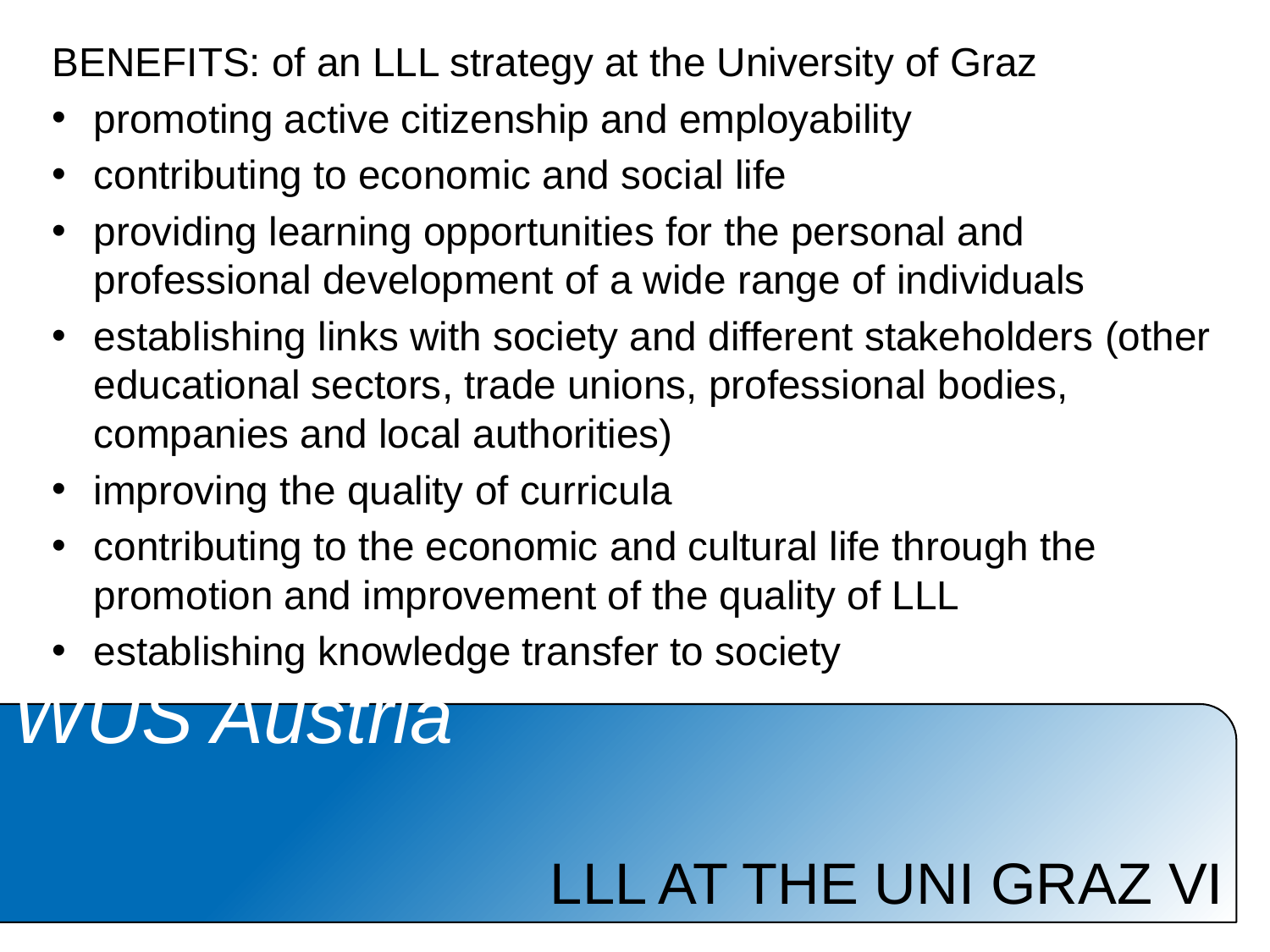

BENEFITS: of an LLL strategy at the University of Graz
promoting active citizenship and employability
contributing to economic and social life
providing learning opportunities for the personal and professional development of a wide range of individuals
establishing links with society and different stakeholders (other educational sectors, trade unions, professional bodies, companies and local authorities)
improving the quality of curricula
contributing to the economic and cultural life through the promotion and improvement of the quality of LLL
establishing knowledge transfer to society

# LLL AT THE UNI GRAZ VI